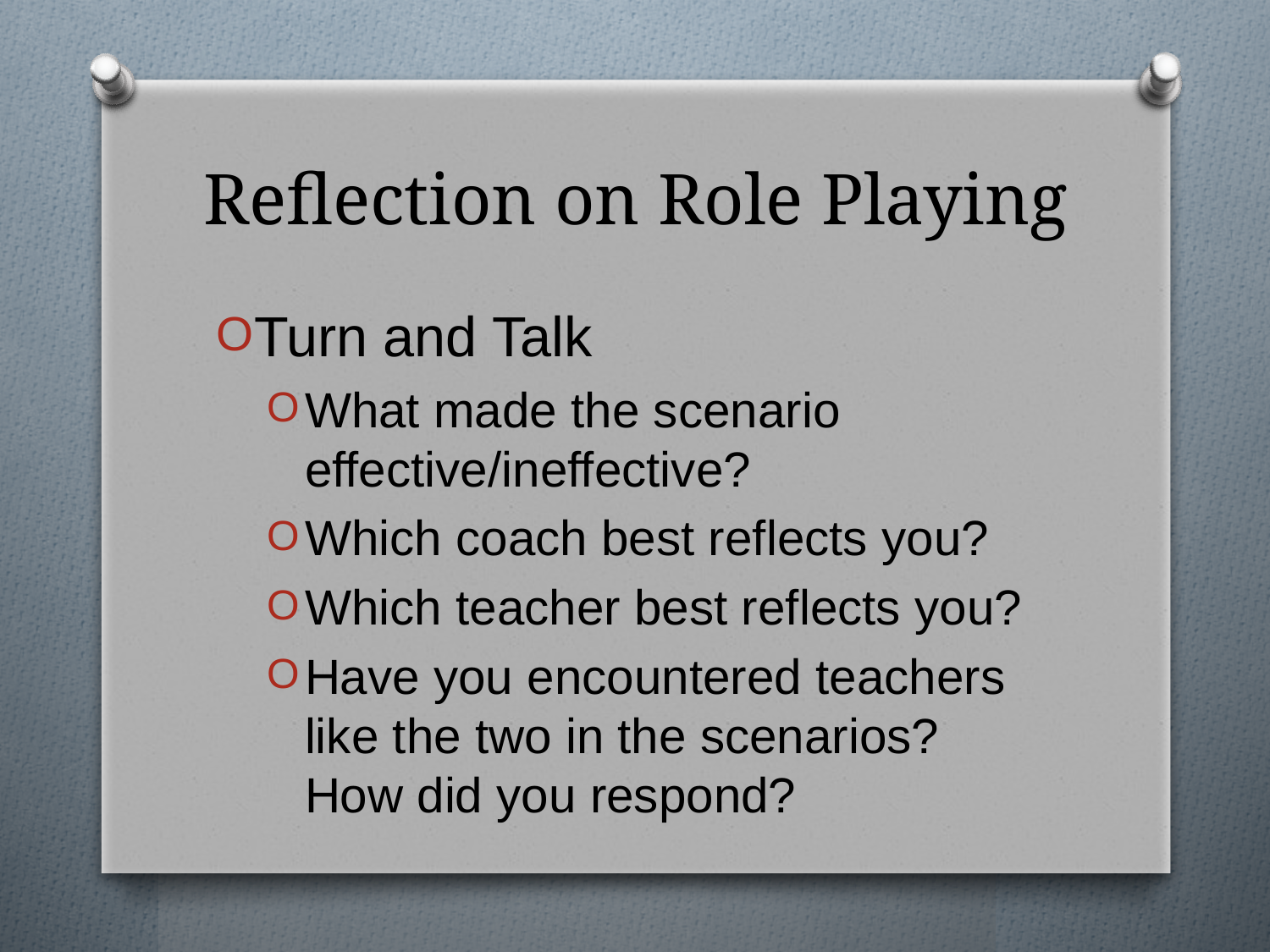

# Reflection on Role Playing
Turn and Talk
What made the scenario effective/ineffective?
Which coach best reflects you?
Which teacher best reflects you?
Have you encountered teachers like the two in the scenarios? How did you respond?